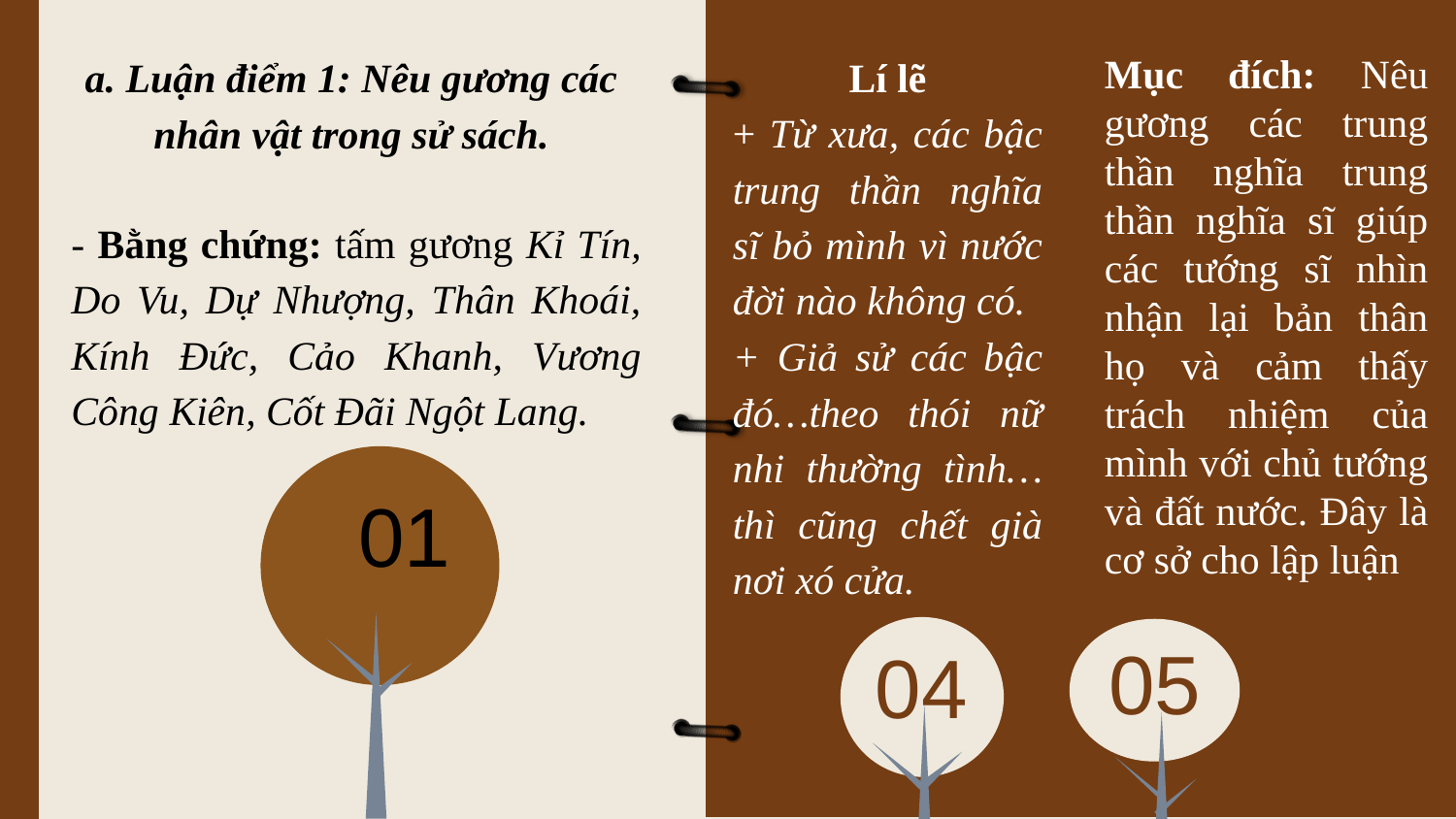

Lí lẽ
+ Từ xưa, các bậc trung thần nghĩa sĩ bỏ mình vì nước đời nào không có.
+ Giả sử các bậc đó…theo thói nữ nhi thường tình…thì cũng chết già nơi xó cửa.
a. Luận điểm 1: Nêu gương các nhân vật trong sử sách.
Mục đích: Nêu gương các trung thần nghĩa trung thần nghĩa sĩ giúp các tướng sĩ nhìn nhận lại bản thân họ và cảm thấy trách nhiệm của mình với chủ tướng và đất nước. Đây là cơ sở cho lập luận
- Bằng chứng: tấm gương Kỉ Tín, Do Vu, Dự Nhượng, Thân Khoái, Kính Đức, Cảo Khanh, Vương Công Kiên, Cốt Đãi Ngột Lang.

01

05
04